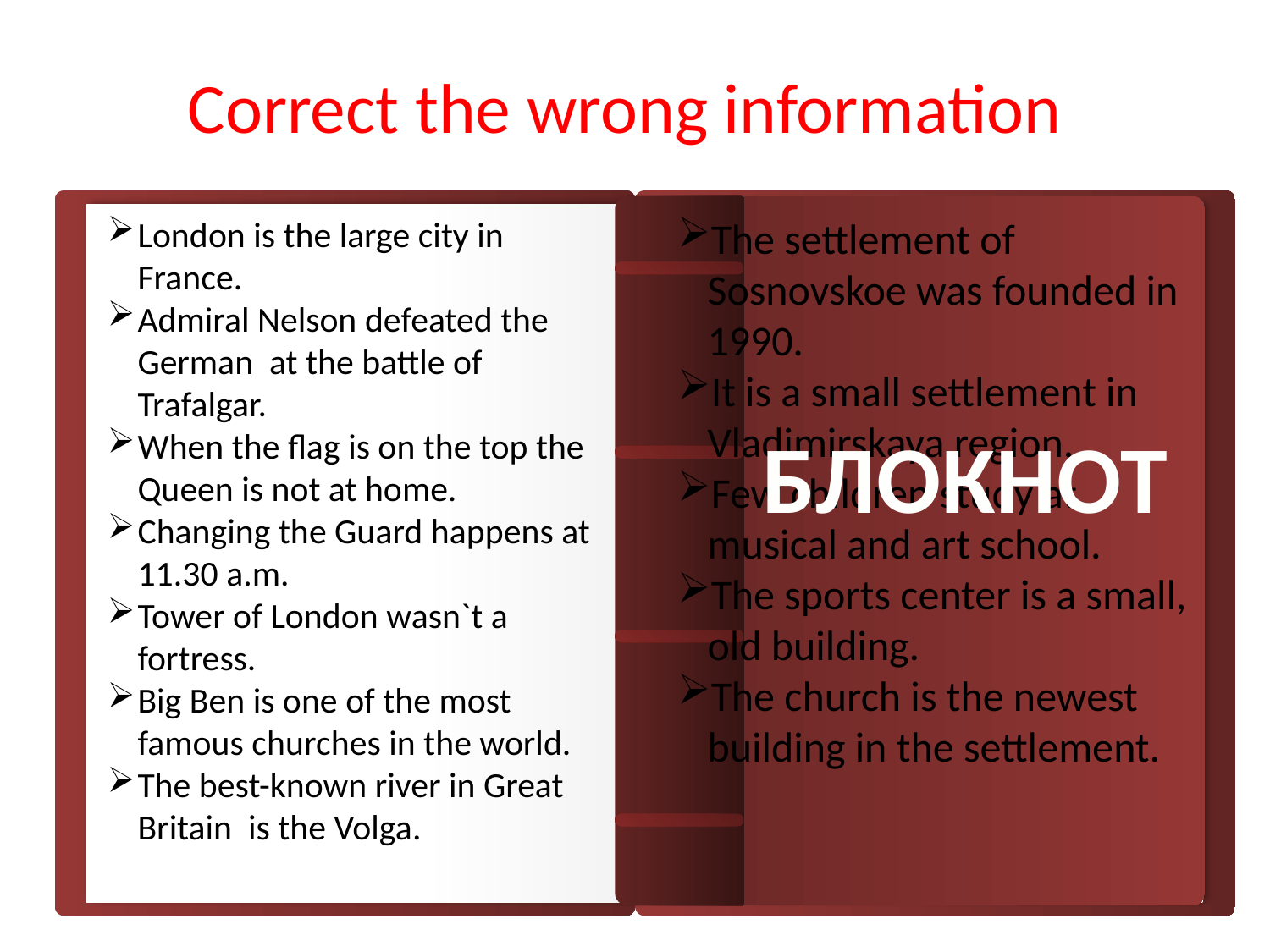

Correct the wrong information

London is the large city in France.
Admiral Nelson defeated the German  at the battle of Trafalgar.
When the flag is on the top the Queen is not at home.
Changing the Guard happens at 11.30 a.m.
Tower of London wasn`t a fortress.
Big Ben is one of the most  famous churches in the world.
The best-known river in Great  Britain  is the Volga.
The settlement of Sosnovskoe was founded in 1990.
It is a small settlement in  Vladimirskaya region.
Few children study at musical and art school.
The sports center is a small, old building.
The church is the newest building in the settlement.
БЛОКНОТ